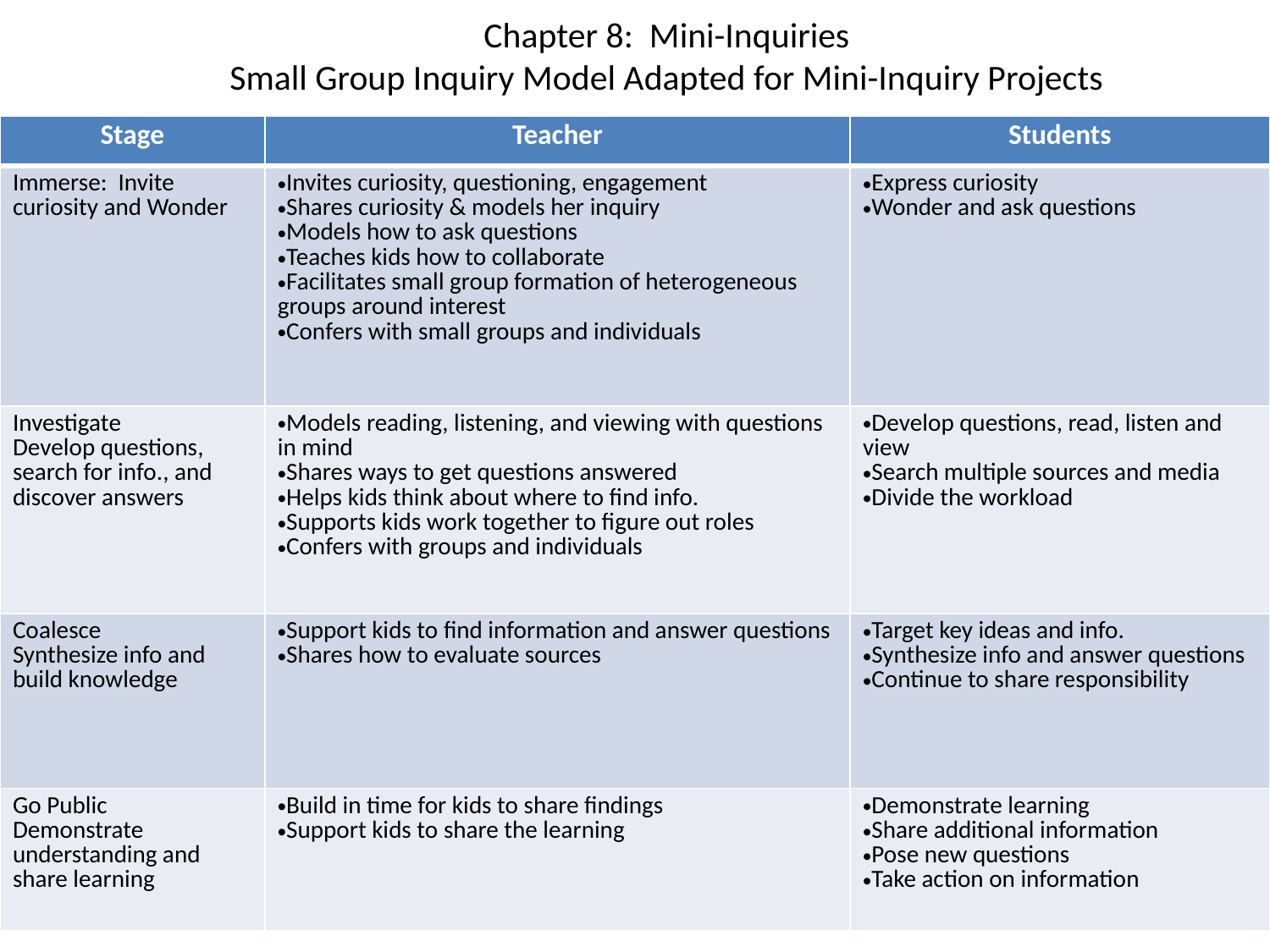

# Chapter 8:  Mini-Inquiries Small Group Inquiry Model Adapted for Mini-Inquiry Projects
| Stage | Teacher | Students |
| --- | --- | --- |
| Immerse: Invite curiosity and Wonder | Invites curiosity, questioning, engagement Shares curiosity & models her inquiry Models how to ask questions Teaches kids how to collaborate Facilitates small group formation of heterogeneous groups around interest Confers with small groups and individuals | Express curiosity Wonder and ask questions |
| Investigate Develop questions, search for info., and discover answers | Models reading, listening, and viewing with questions in mind Shares ways to get questions answered Helps kids think about where to find info. Supports kids work together to figure out roles Confers with groups and individuals | Develop questions, read, listen and view Search multiple sources and media Divide the workload |
| Coalesce Synthesize info and build knowledge | Support kids to find information and answer questions Shares how to evaluate sources | Target key ideas and info. Synthesize info and answer questions Continue to share responsibility |
| Go Public Demonstrate understanding and share learning | Build in time for kids to share findings Support kids to share the learning | Demonstrate learning Share additional information Pose new questions Take action on information |